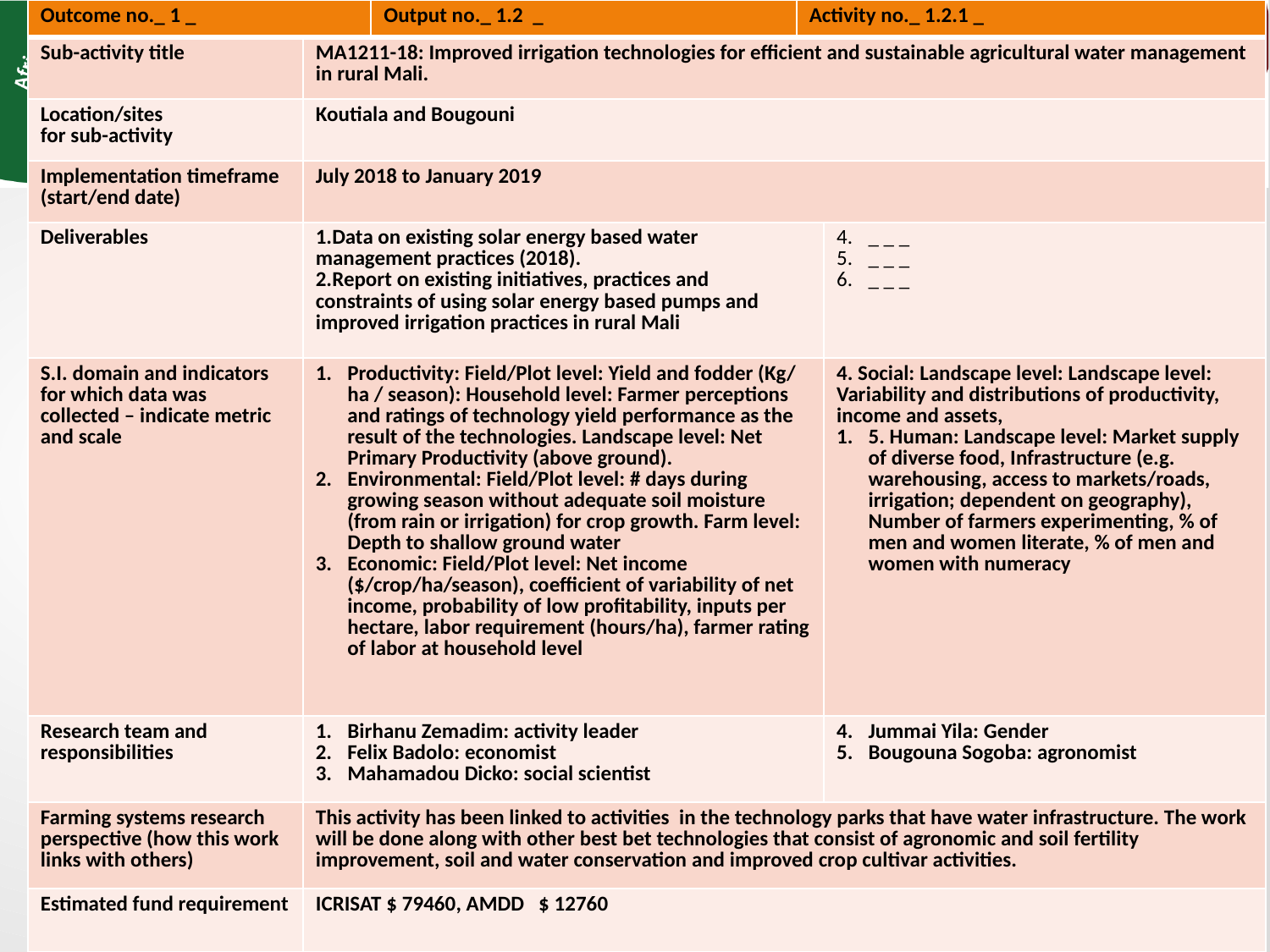

| Outcome no.\_ 1 \_ |  | Output no.\_ 1.2 \_ | Activity no.\_ 1.2.1 \_ |  |
| --- | --- | --- | --- | --- |
| Sub-activity title | MA1211-18: Improved irrigation technologies for efficient and sustainable agricultural water management in rural Mali. |  |  |  |
| Location/sites for sub-activity | Koutiala and Bougouni |  |  |  |
| Implementation timeframe (start/end date) | July 2018 to January 2019 |  |  |  |
| Deliverables | Data on existing solar energy based water management practices (2018). Report on existing initiatives, practices and constraints of using solar energy based pumps and improved irrigation practices in rural Mali |  |  | \_ \_ \_ \_ \_ \_ \_ \_ \_ |
| S.I. domain and indicators for which data was collected – indicate metric and scale | Productivity: Field/Plot level: Yield and fodder (Kg/ ha / season): Household level: Farmer perceptions and ratings of technology yield performance as the result of the technologies. Landscape level: Net Primary Productivity (above ground). Environmental: Field/Plot level: # days during growing season without adequate soil moisture (from rain or irrigation) for crop growth. Farm level: Depth to shallow ground water Economic: Field/Plot level: Net income ($/crop/ha/season), coefficient of variability of net income, probability of low profitability, inputs per hectare, labor requirement (hours/ha), farmer rating of labor at household level |  |  | 4. Social: Landscape level: Landscape level: Variability and distributions of productivity, income and assets, 5. Human: Landscape level: Market supply of diverse food, Infrastructure (e.g. warehousing, access to markets/roads, irrigation; dependent on geography), Number of farmers experimenting, % of men and women literate, % of men and women with numeracy |
| Research team and responsibilities | Birhanu Zemadim: activity leader Felix Badolo: economist Mahamadou Dicko: social scientist |  |  | Jummai Yila: Gender Bougouna Sogoba: agronomist |
| Farming systems research perspective (how this work links with others) | This activity has been linked to activities in the technology parks that have water infrastructure. The work will be done along with other best bet technologies that consist of agronomic and soil fertility improvement, soil and water conservation and improved crop cultivar activities. |  |  |  |
| Estimated fund requirement | ICRISAT $ 79460, AMDD $ 12760 |  |  |  |